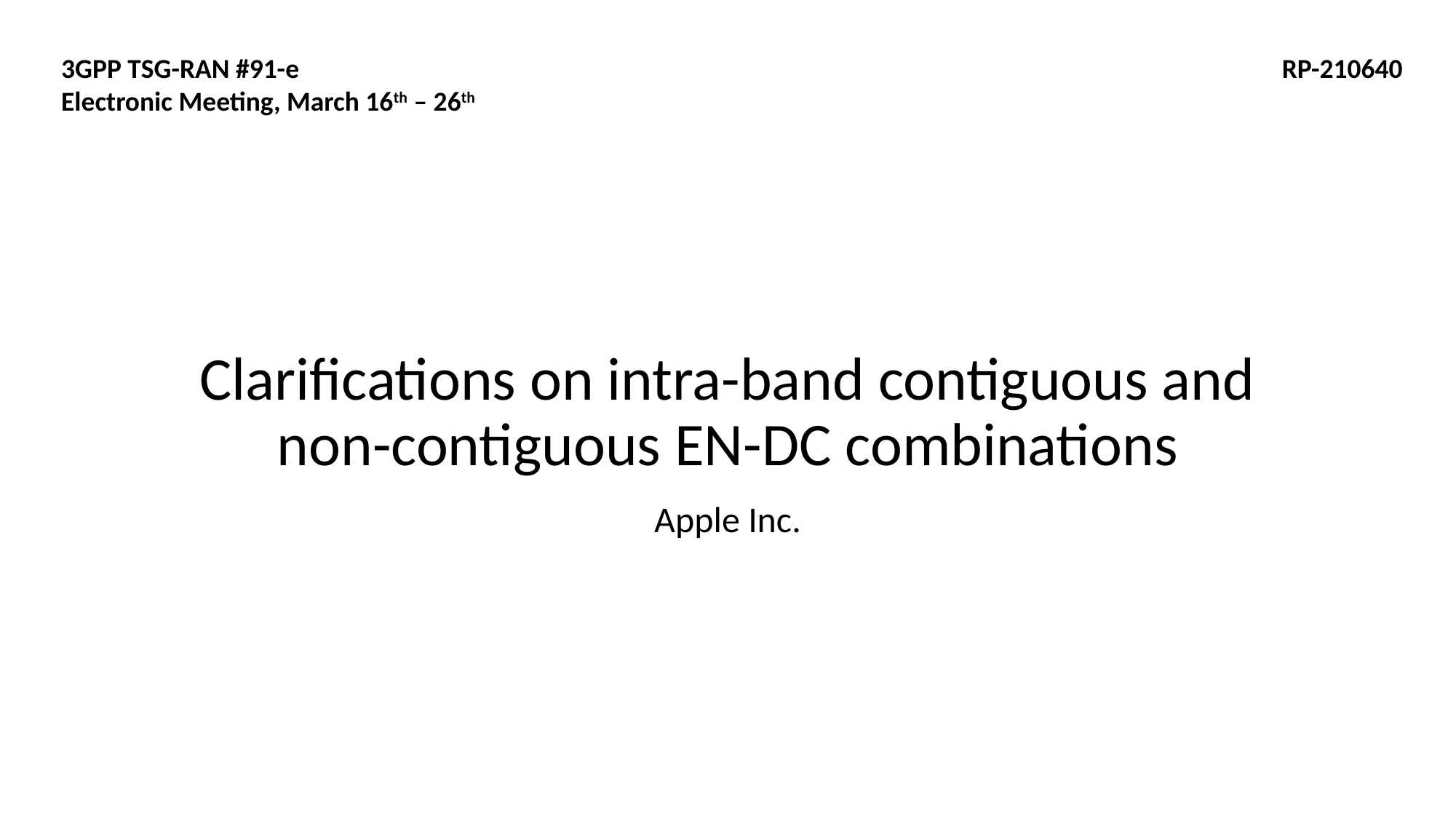

3GPP TSG-RAN #91-e
Electronic Meeting, March 16th – 26th
RP-210640
# Clarifications on intra-band contiguous and non-contiguous EN-DC combinations
Apple Inc.